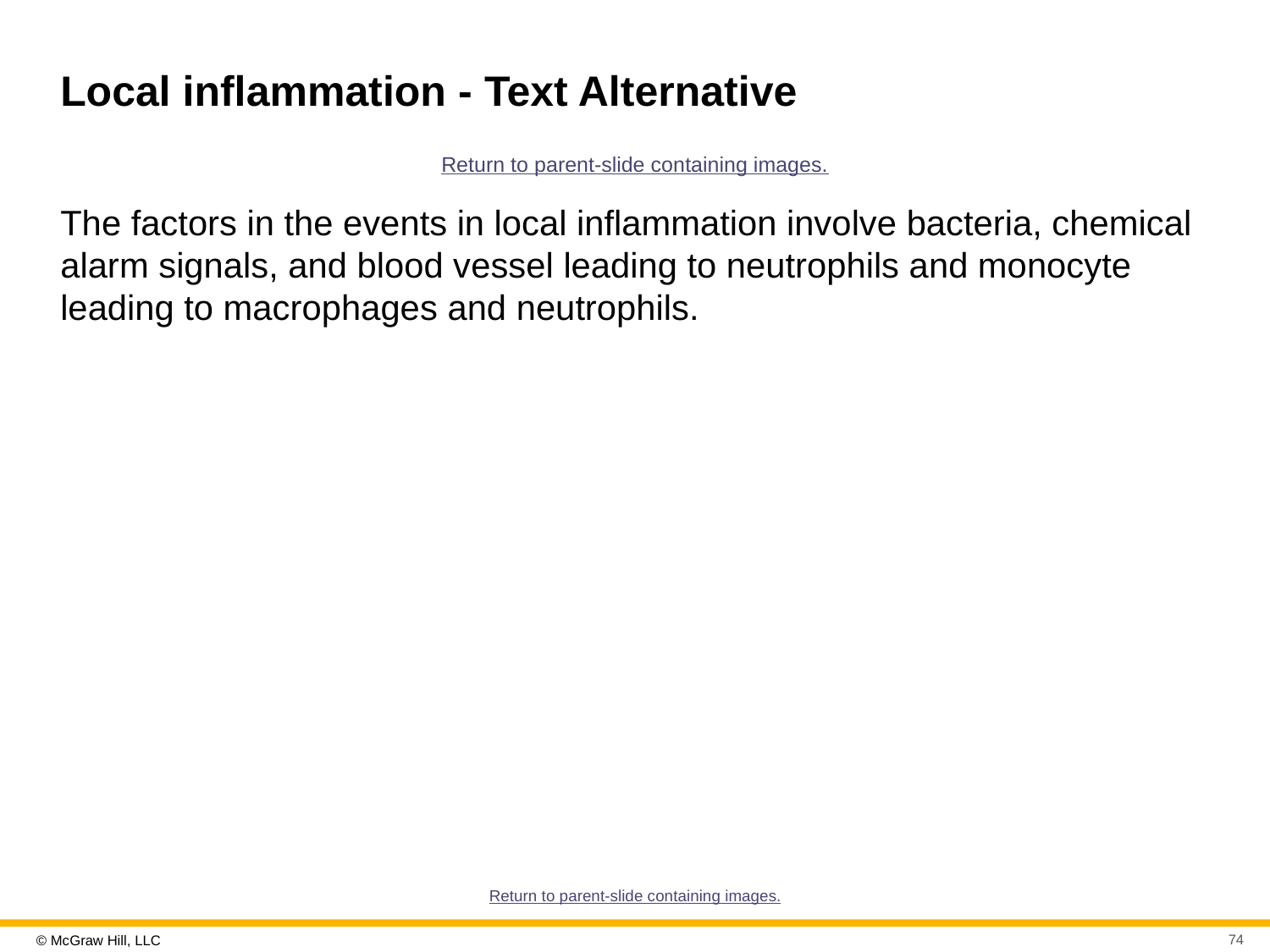

# Local inflammation - Text Alternative
Return to parent-slide containing images.
The factors in the events in local inflammation involve bacteria, chemical alarm signals, and blood vessel leading to neutrophils and monocyte leading to macrophages and neutrophils.
Return to parent-slide containing images.
74